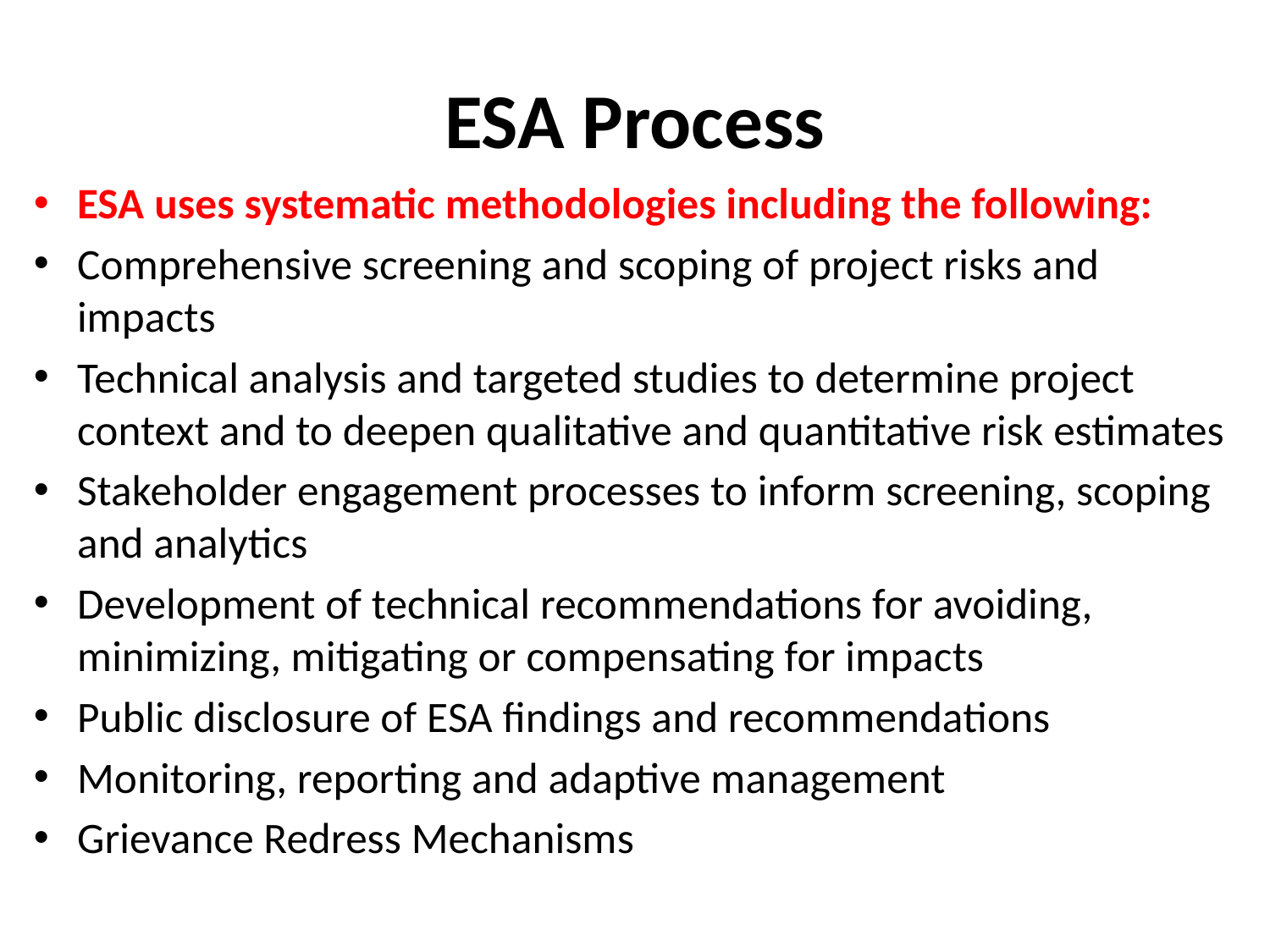

# ESA Process
ESA uses systematic methodologies including the following:
Comprehensive screening and scoping of project risks and impacts
Technical analysis and targeted studies to determine project context and to deepen qualitative and quantitative risk estimates
Stakeholder engagement processes to inform screening, scoping and analytics
Development of technical recommendations for avoiding, minimizing, mitigating or compensating for impacts
Public disclosure of ESA findings and recommendations
Monitoring, reporting and adaptive management
Grievance Redress Mechanisms